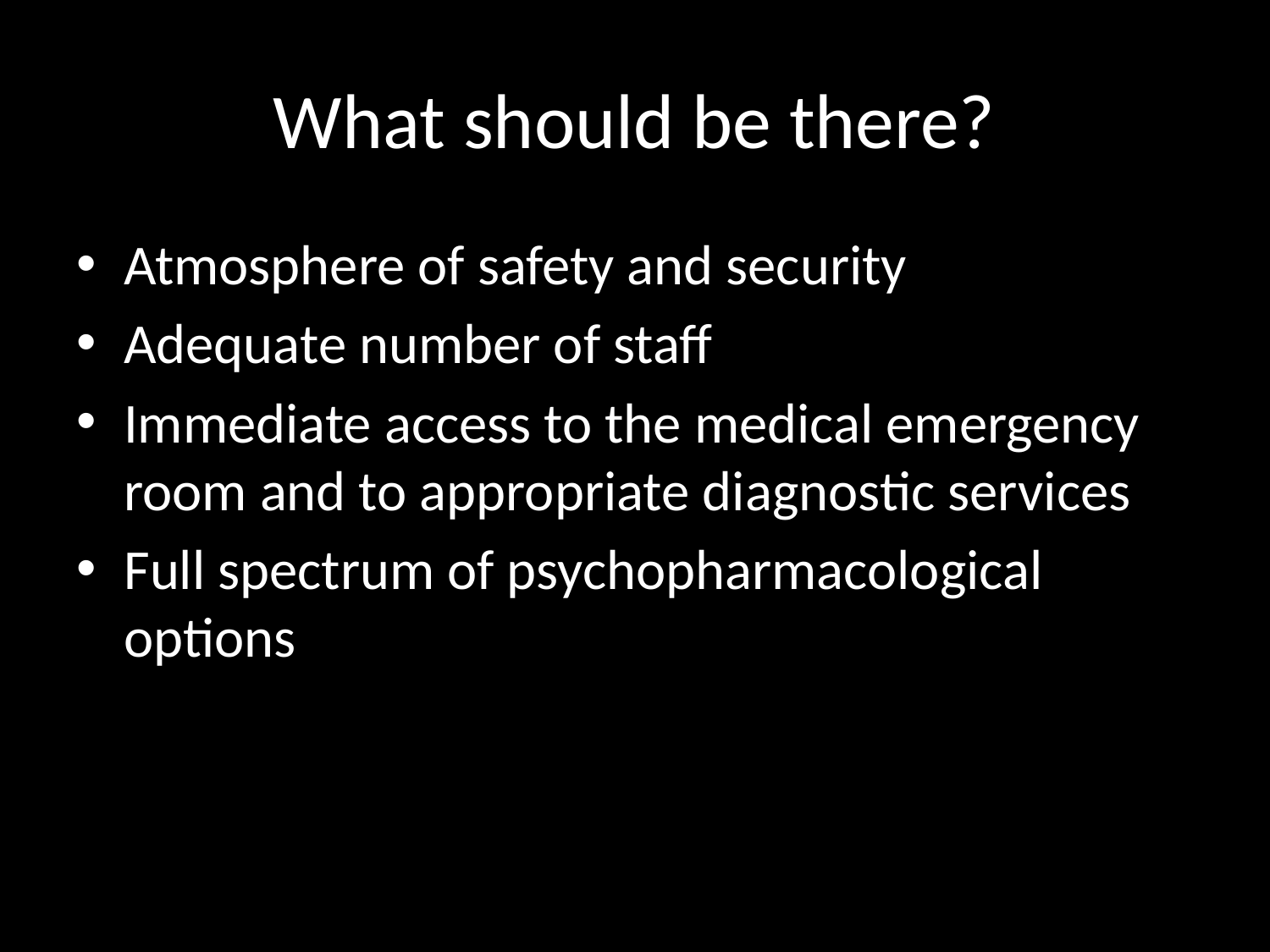

# What should be there?
Atmosphere of safety and security
Adequate number of staff
Immediate access to the medical emergency room and to appropriate diagnostic services
Full spectrum of psychopharmacological options